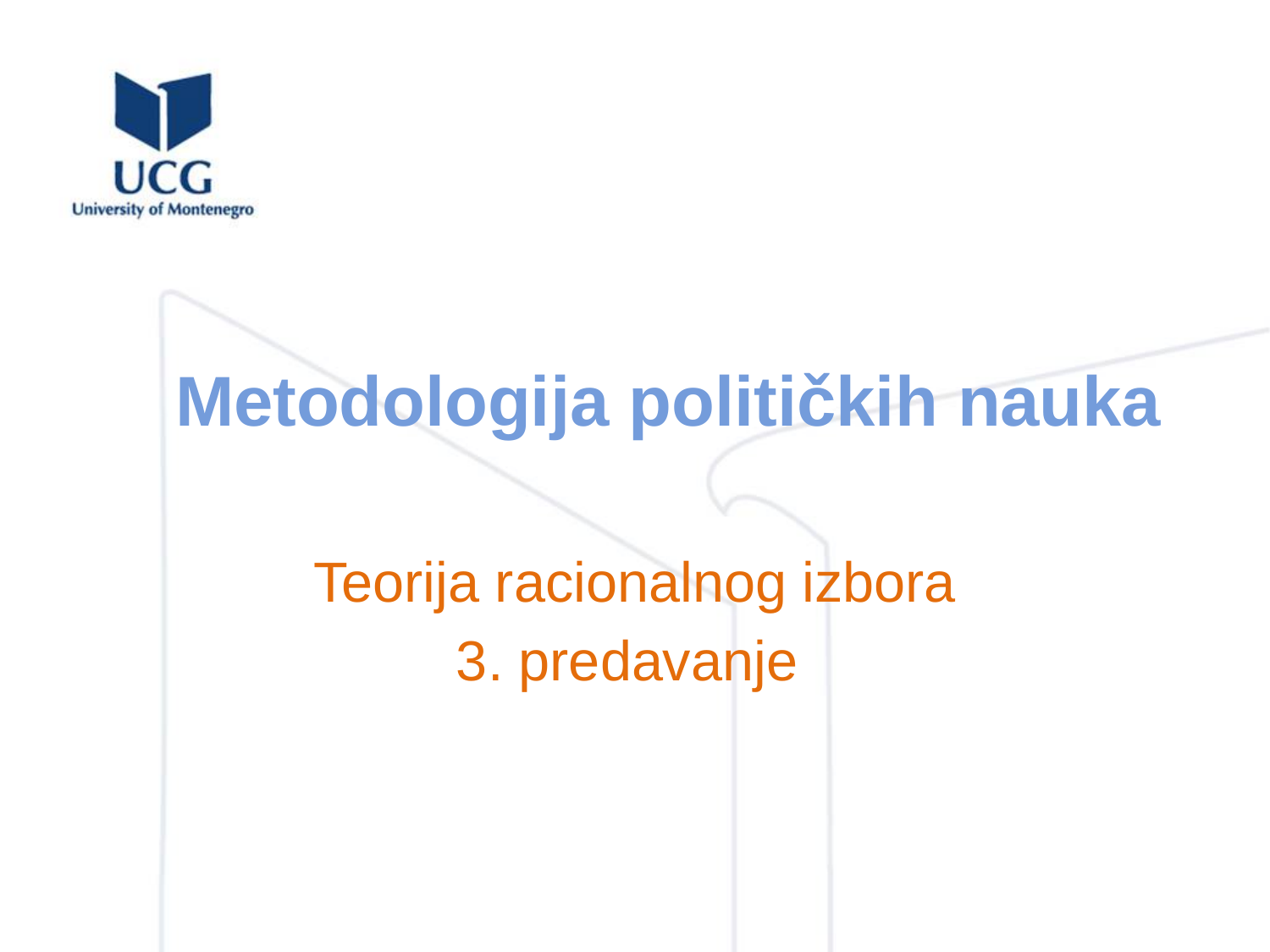

# Metodologija političkih nauka
Teorija racionalnog izbora
3. predavanje